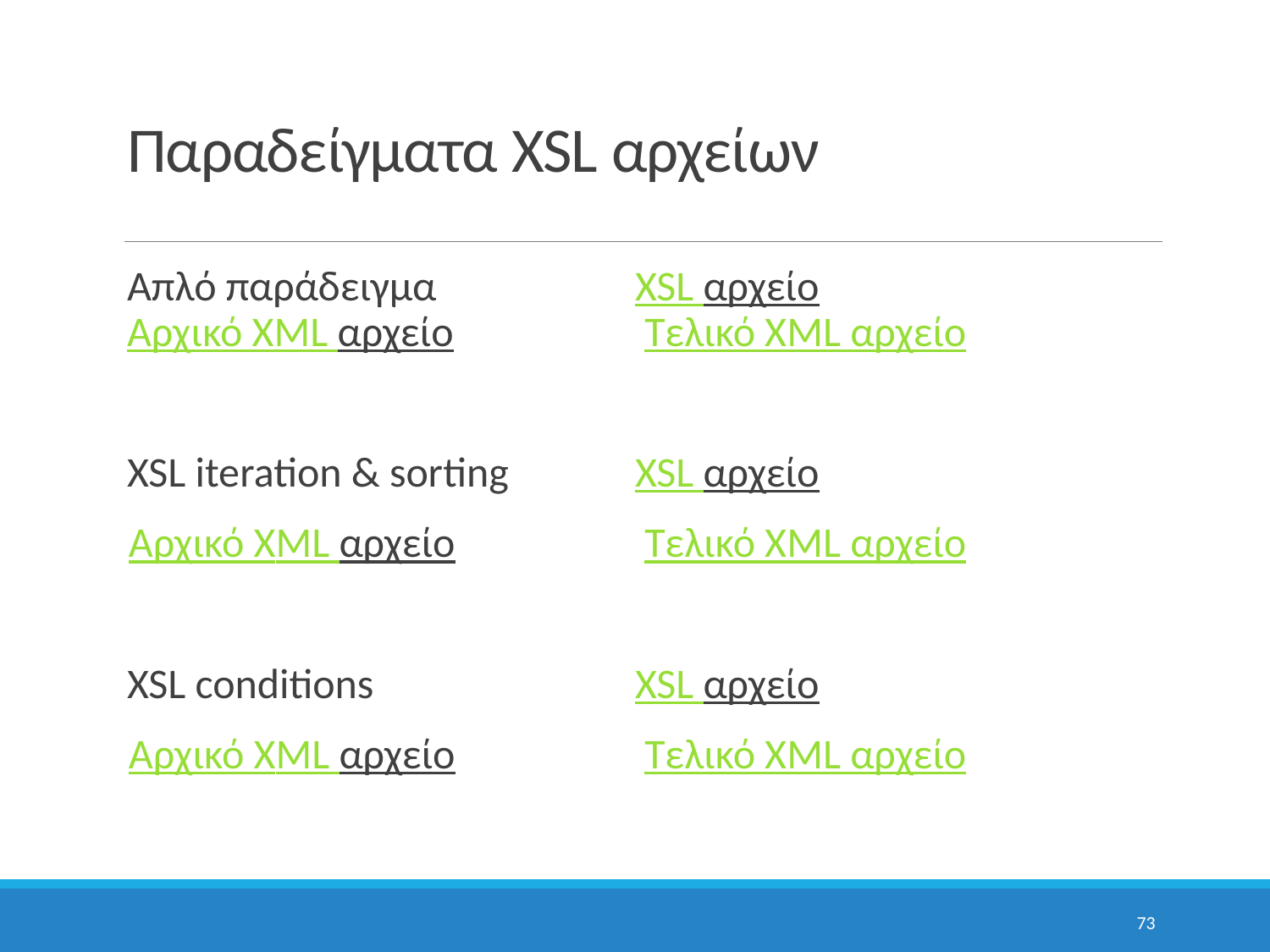

# Παραδείγματα XSL αρχείων
Απλό παράδειγμα		XSL αρχείο			 Αρχικό ΧML αρχείο  		 Τελικό ΧML αρχείο

XSL iteration & sorting 	XSL αρχείο
Αρχικό ΧML αρχείο  		 Τελικό ΧML αρχείο

XSL conditions 		XSL αρχείο
Αρχικό ΧML αρχείο  		 Τελικό ΧML αρχείο

73